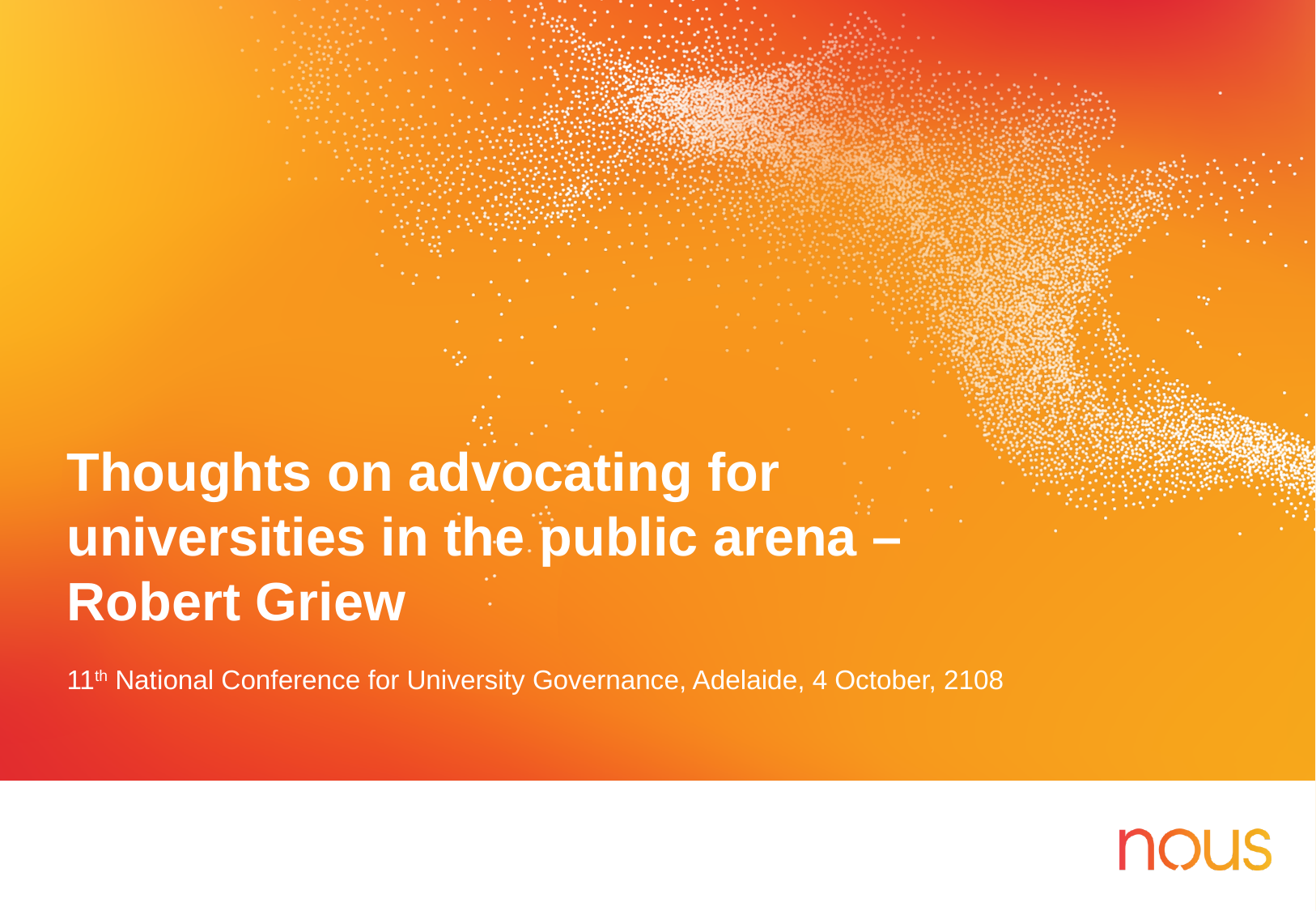

Thoughts on advocating for universities in the public arena – Robert Griew
11th National Conference for University Governance, Adelaide, 4 October, 2108